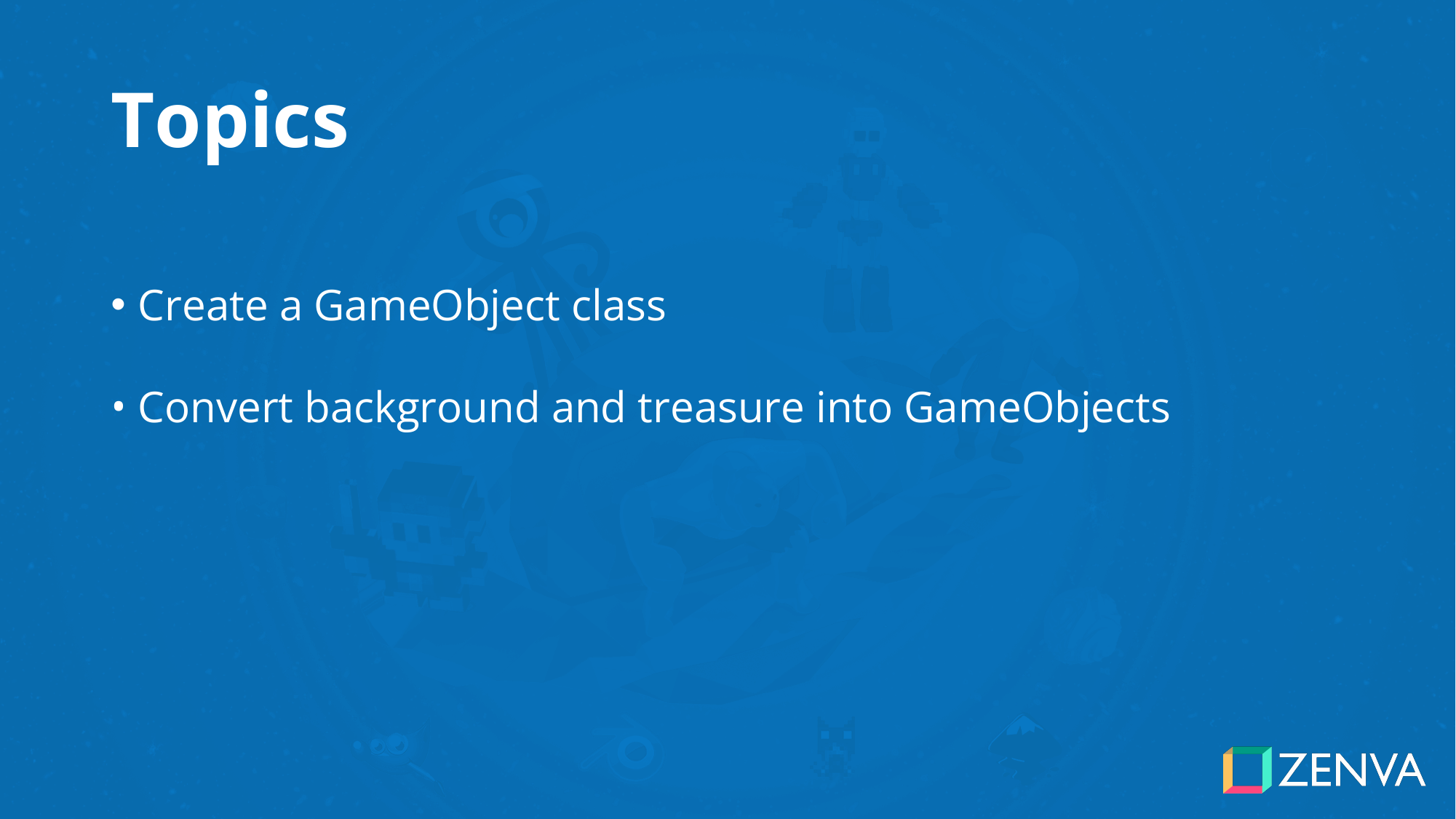

# Topics
Create a GameObject class
Convert background and treasure into GameObjects